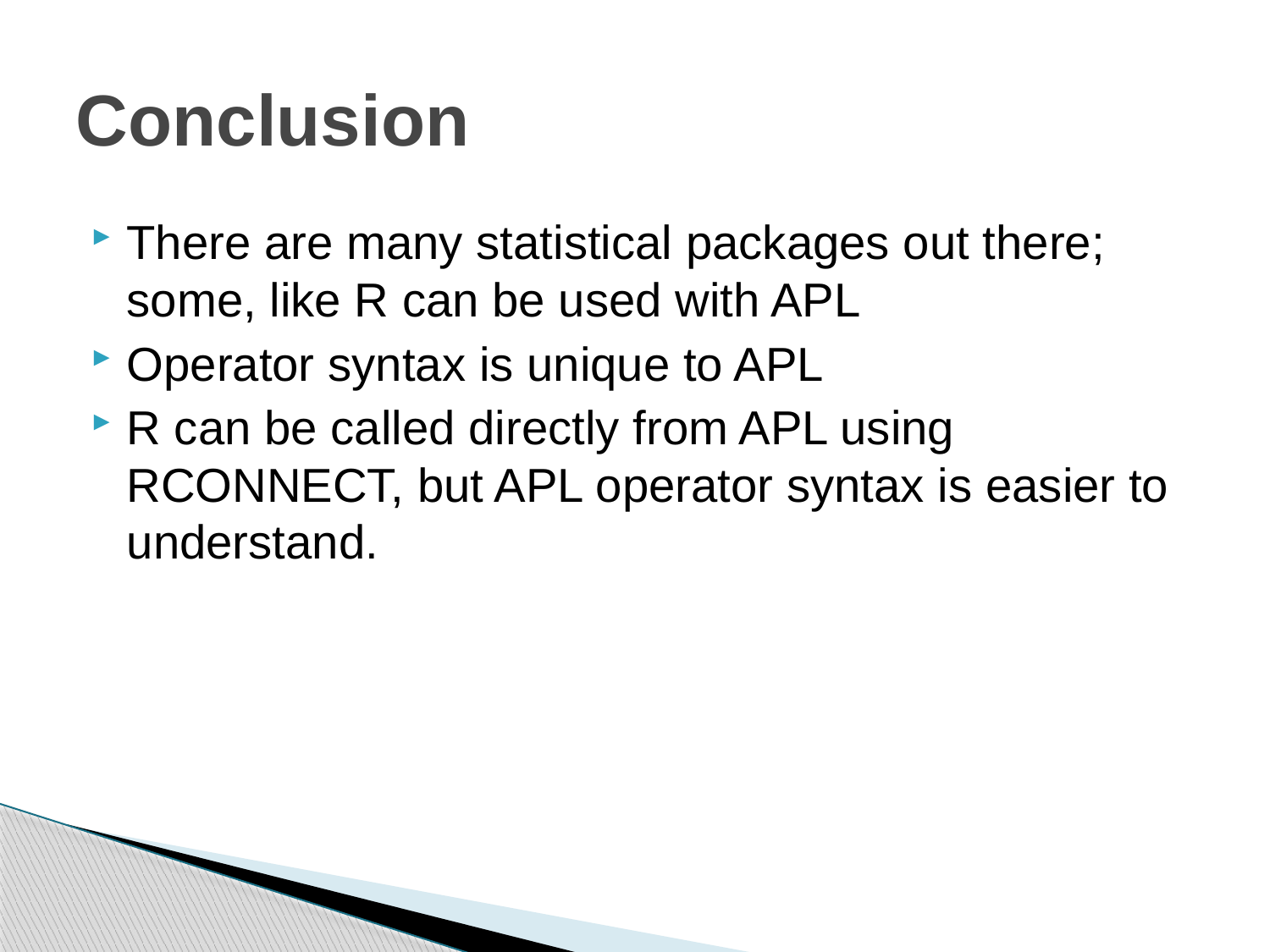

# Conclusion
There are many statistical packages out there; some, like R can be used with APL
Operator syntax is unique to APL
R can be called directly from APL using RCONNECT, but APL operator syntax is easier to understand.